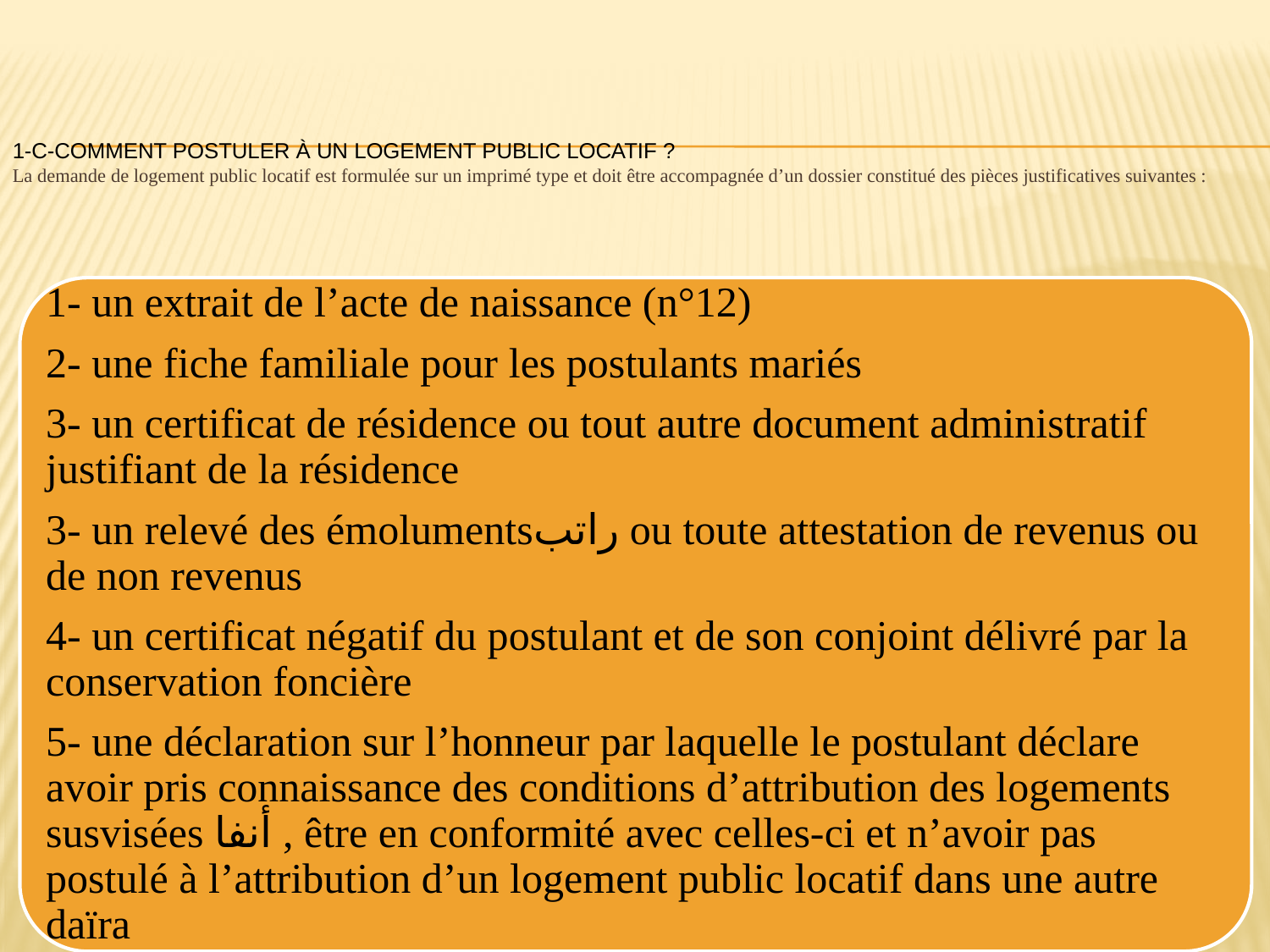

# 1-C-Comment postuler à un logement public locatif ? La demande de logement public locatif est formulée sur un imprimé type et doit être accompagnée d’un dossier constitué des pièces justificatives suivantes :
1- un extrait de l’acte de naissance (n°12)
2- une fiche familiale pour les postulants mariés
3- un certificat de résidence ou tout autre document administratif      justifiant de la résidence
3- un relevé des émolumentsراتب ou toute attestation de revenus ou de non revenus
4- un certificat négatif du postulant et de son conjoint délivré par la conservation foncière
5- une déclaration sur l’honneur par laquelle le postulant déclare avoir pris connaissance des conditions d’attribution des logements susvisées أنفا , être en conformité avec celles-ci et n’avoir pas postulé à l’attribution d’un logement public locatif dans une autre daïra